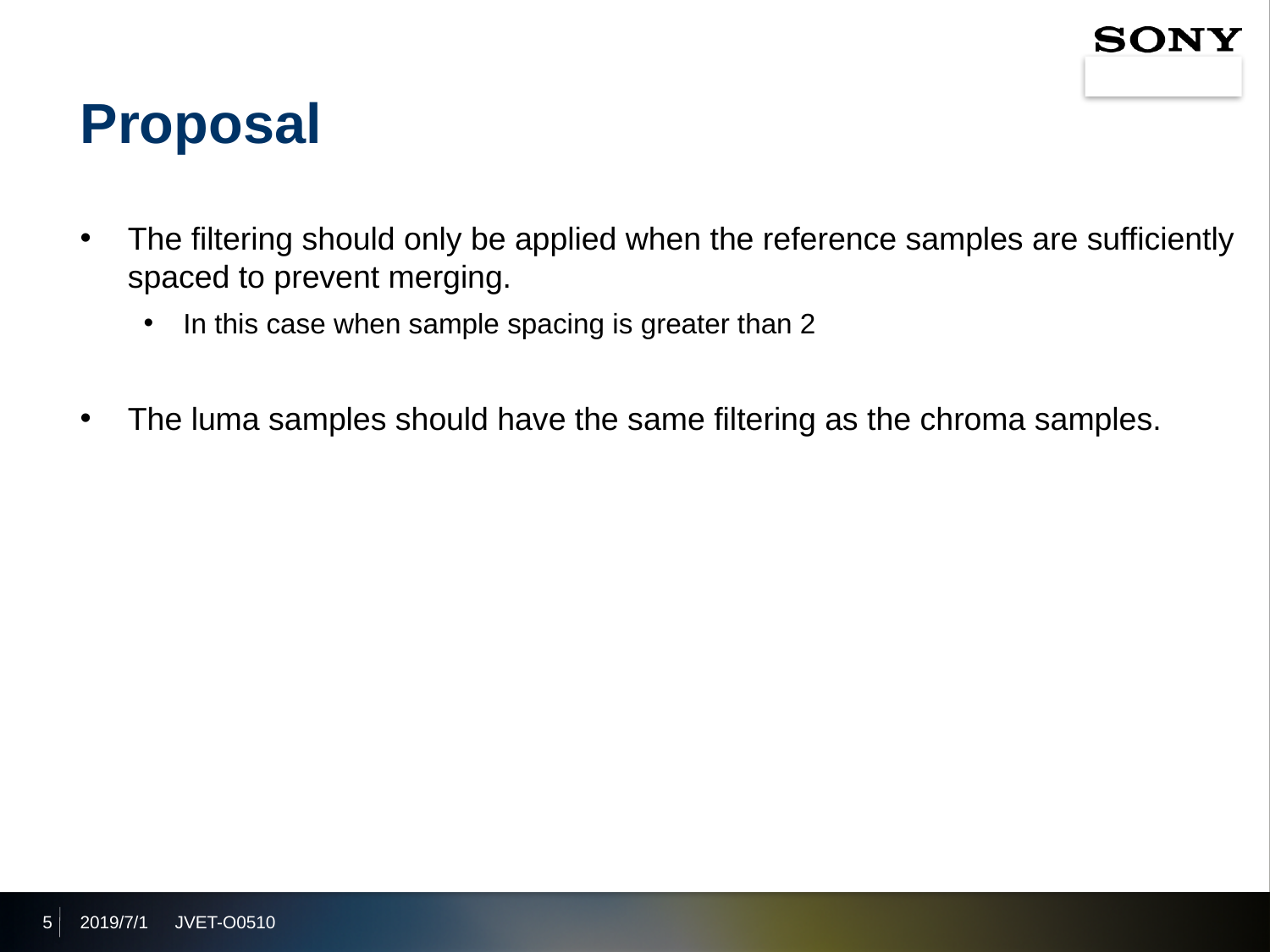

# Proposal

The filtering should only be applied when the reference samples are sufficiently spaced to prevent merging.
In this case when sample spacing is greater than 2

The luma samples should have the same filtering as the chroma samples.
5
2019/7/1
JVET-O0510